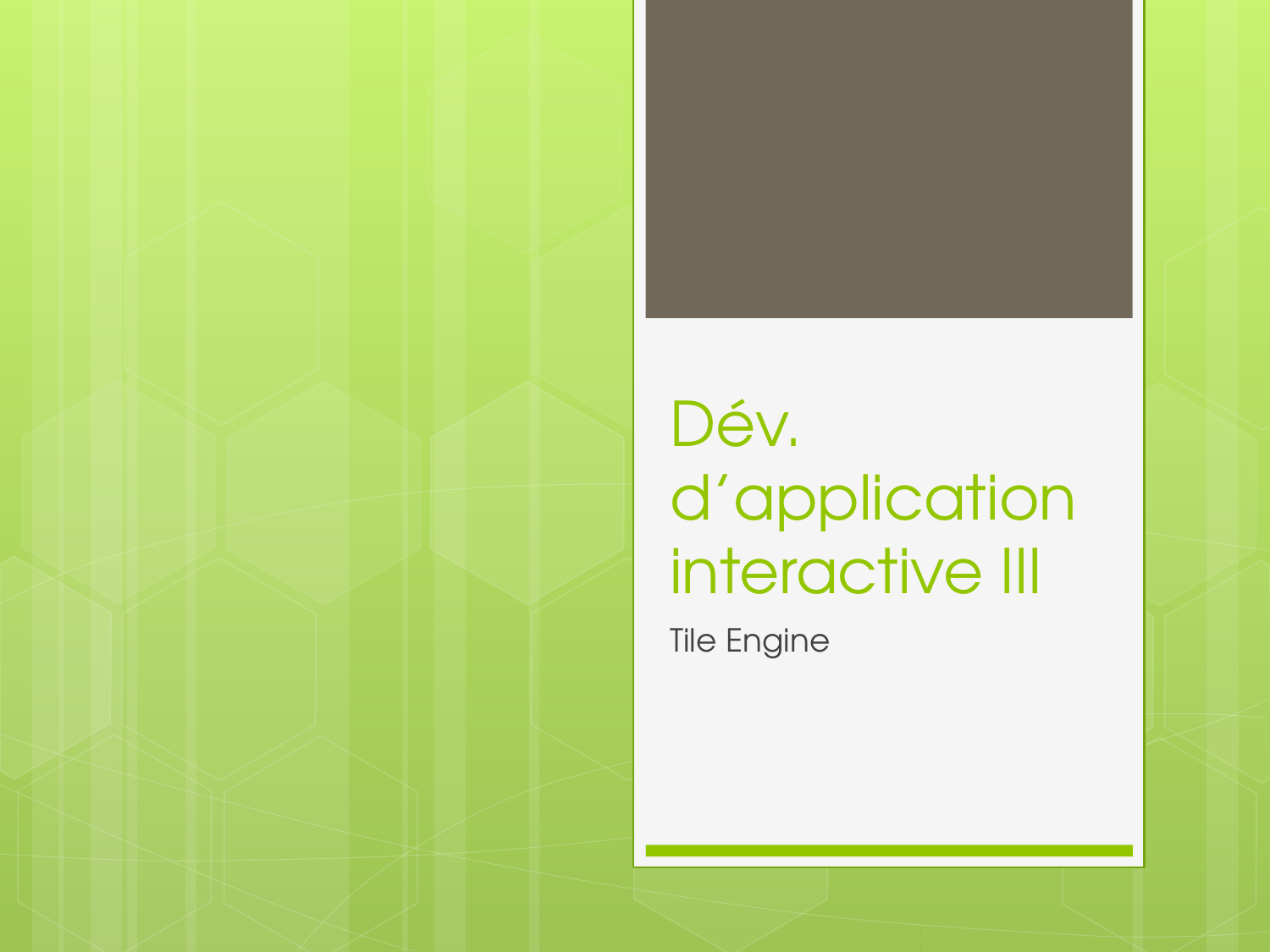

# Dév. d’application interactive III
Tile Engine